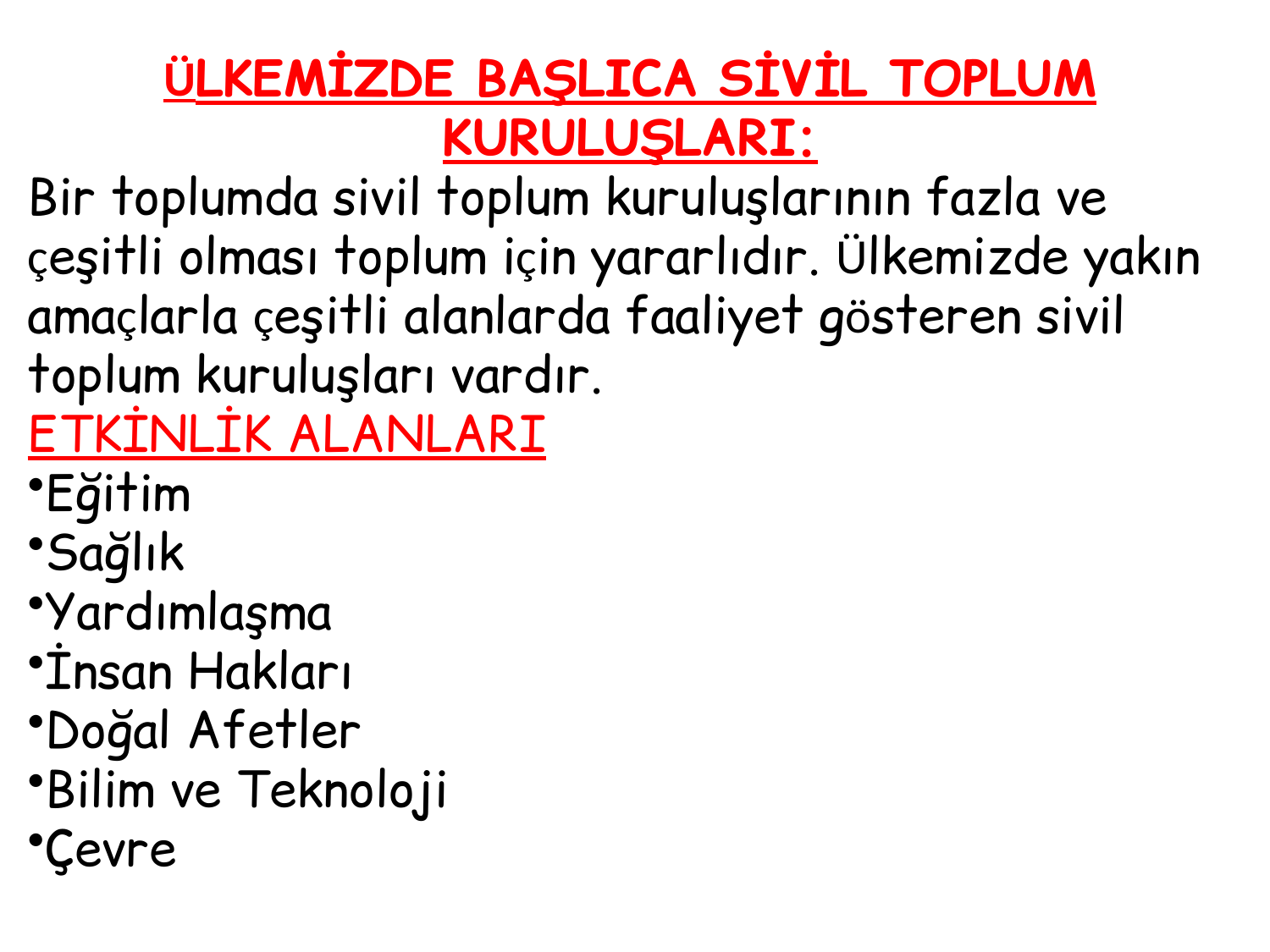

ÜLKEMİZDE BAŞLICA SİVİL TOPLUM KURULUŞLARI:
Bir toplumda sivil toplum kuruluşlarının fazla ve çeşitli olması toplum için yararlıdır. Ülkemizde yakın amaçlarla çeşitli alanlarda faaliyet gösteren sivil toplum kuruluşları vardır.
ETKİNLİK ALANLARI
Eğitim
Sağlık
Yardımlaşma
İnsan Hakları
Doğal Afetler
Bilim ve Teknoloji
Çevre